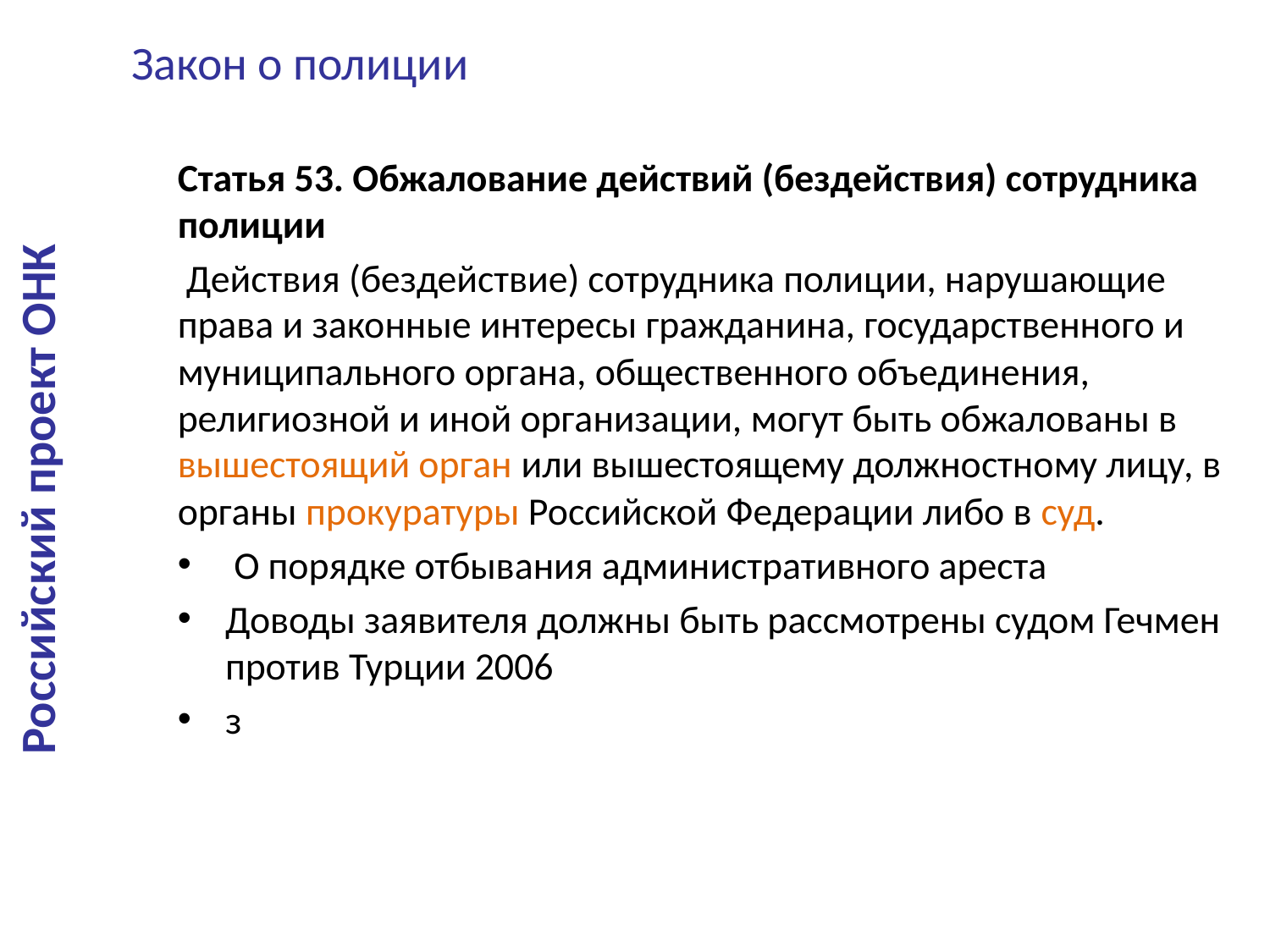

# Закон о полиции
Статья 53. Обжалование действий (бездействия) сотрудника полиции
 Действия (бездействие) сотрудника полиции, нарушающие права и законные интересы гражданина, государственного и муниципального органа, общественного объединения, религиозной и иной организации, могут быть обжалованы в вышестоящий орган или вышестоящему должностному лицу, в органы прокуратуры Российской Федерации либо в суд.
 О порядке отбывания административного ареста
Доводы заявителя должны быть рассмотрены судом Гечмен против Турции 2006
з
Российский проект ОНК